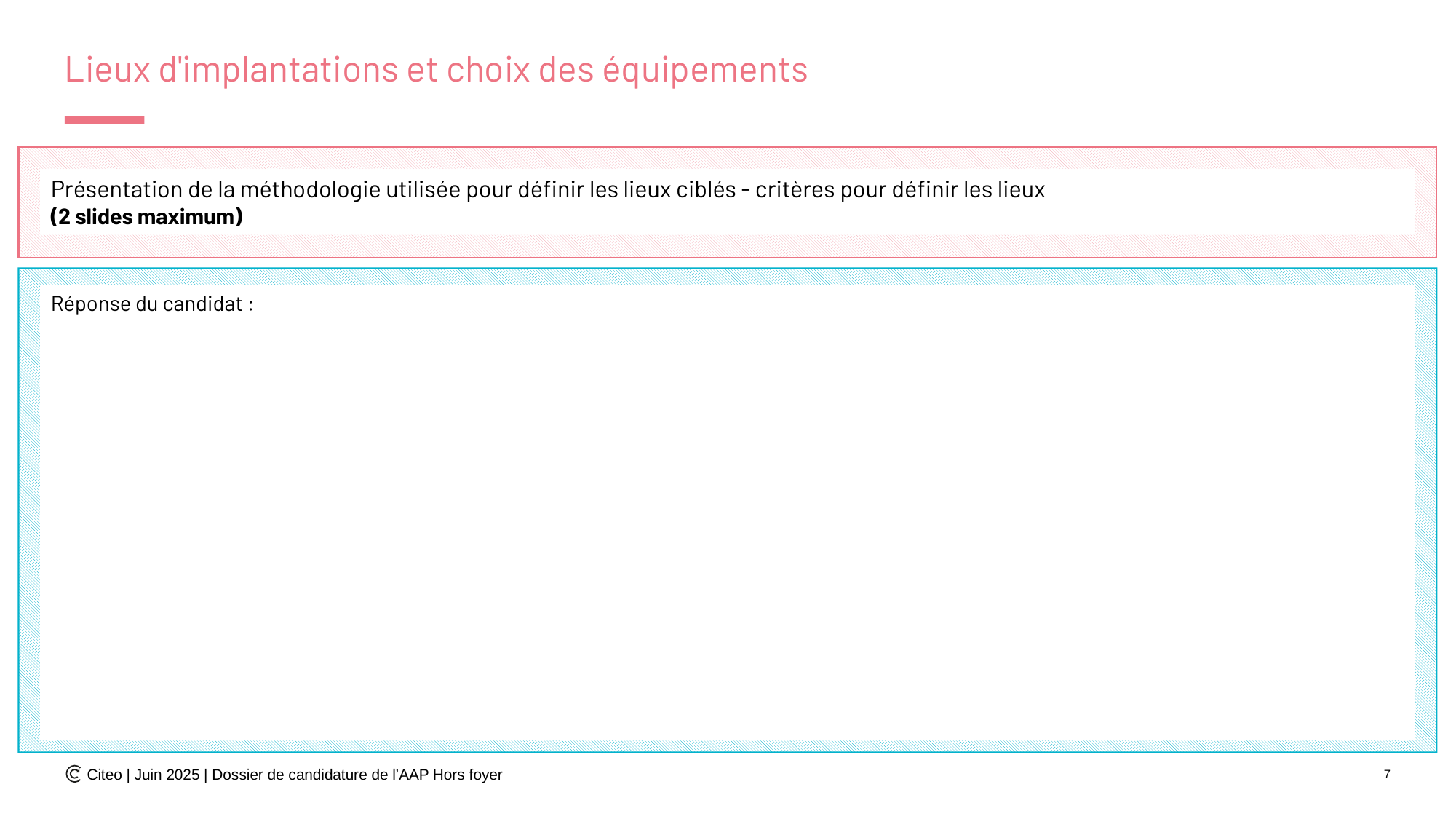

# Lieux d'implantations et choix des équipements

Présentation de la méthodologie utilisée pour définir les lieux ciblés - critères pour définir les lieux
(2 slides maximum)

Réponse du candidat :
Réponse du candidat :

Citeo | Juin 2025 | Dossier de candidature de l’AAP Hors foyer
7